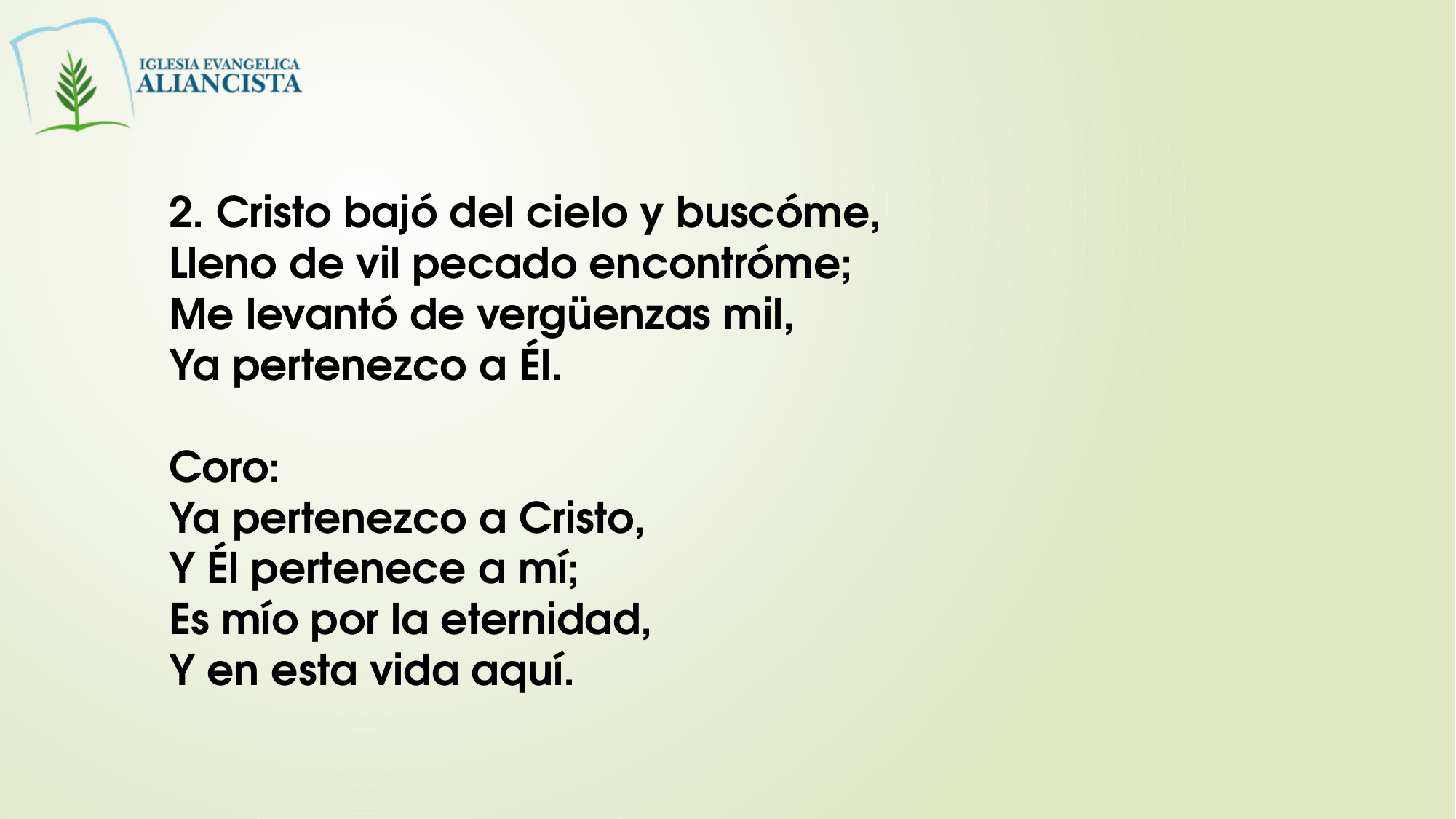

2. Cristo bajó del cielo y buscóme,
Lleno de vil pecado encontróme;
Me levantó de vergüenzas mil,
Ya pertenezco a Él.

Coro:
Ya pertenezco a Cristo,
Y Él pertenece a mí;
Es mío por la eternidad,
Y en esta vida aquí.